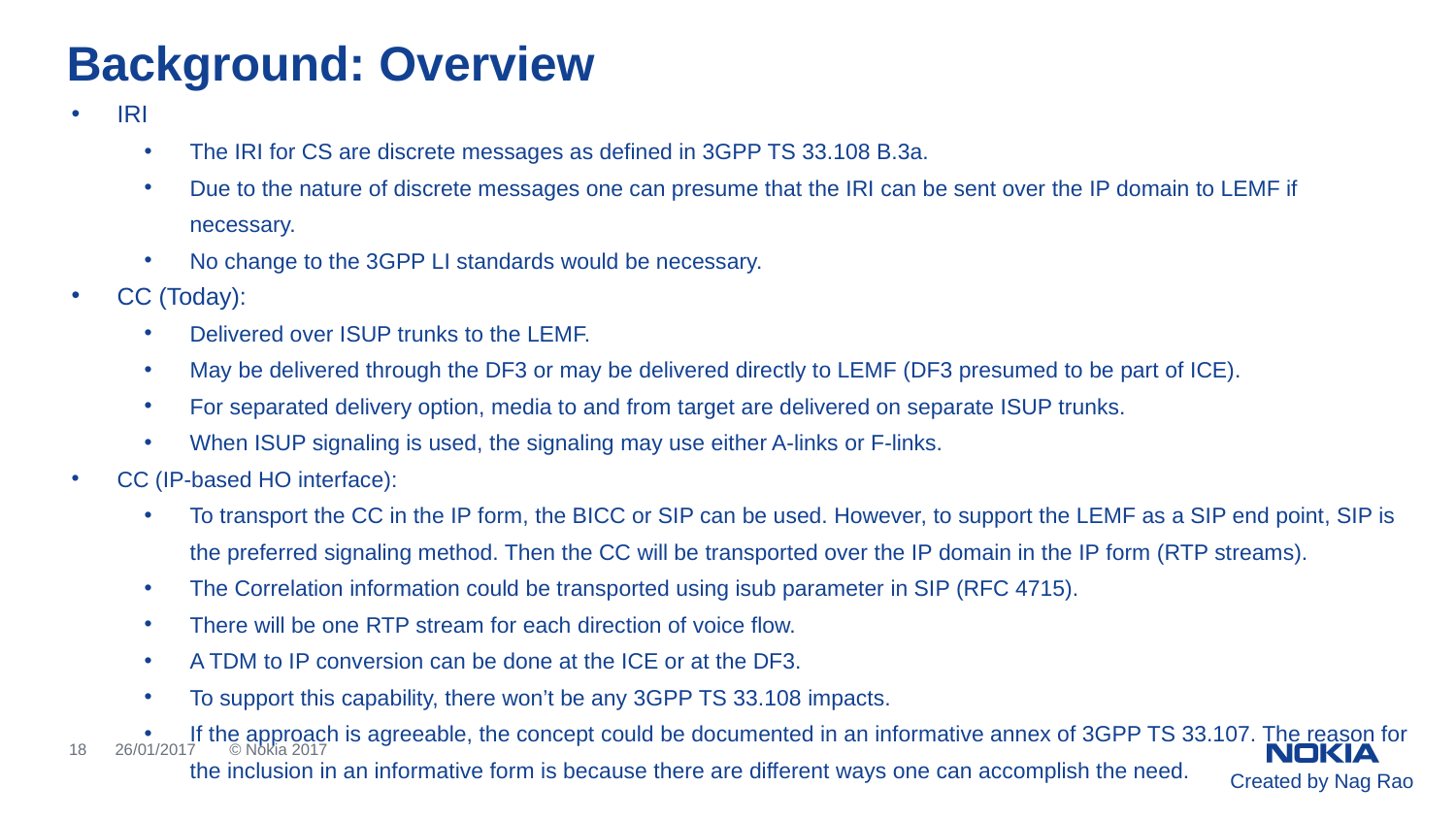

# Background: Overview
IRI
The IRI for CS are discrete messages as defined in 3GPP TS 33.108 B.3a.
Due to the nature of discrete messages one can presume that the IRI can be sent over the IP domain to LEMF if necessary.
No change to the 3GPP LI standards would be necessary.
CC (Today):
Delivered over ISUP trunks to the LEMF.
May be delivered through the DF3 or may be delivered directly to LEMF (DF3 presumed to be part of ICE).
For separated delivery option, media to and from target are delivered on separate ISUP trunks.
When ISUP signaling is used, the signaling may use either A-links or F-links.
CC (IP-based HO interface):
To transport the CC in the IP form, the BICC or SIP can be used. However, to support the LEMF as a SIP end point, SIP is the preferred signaling method. Then the CC will be transported over the IP domain in the IP form (RTP streams).
The Correlation information could be transported using isub parameter in SIP (RFC 4715).
There will be one RTP stream for each direction of voice flow.
A TDM to IP conversion can be done at the ICE or at the DF3.
To support this capability, there won’t be any 3GPP TS 33.108 impacts.
If the approach is agreeable, the concept could be documented in an informative annex of 3GPP TS 33.107. The reason for the inclusion in an informative form is because there are different ways one can accomplish the need.